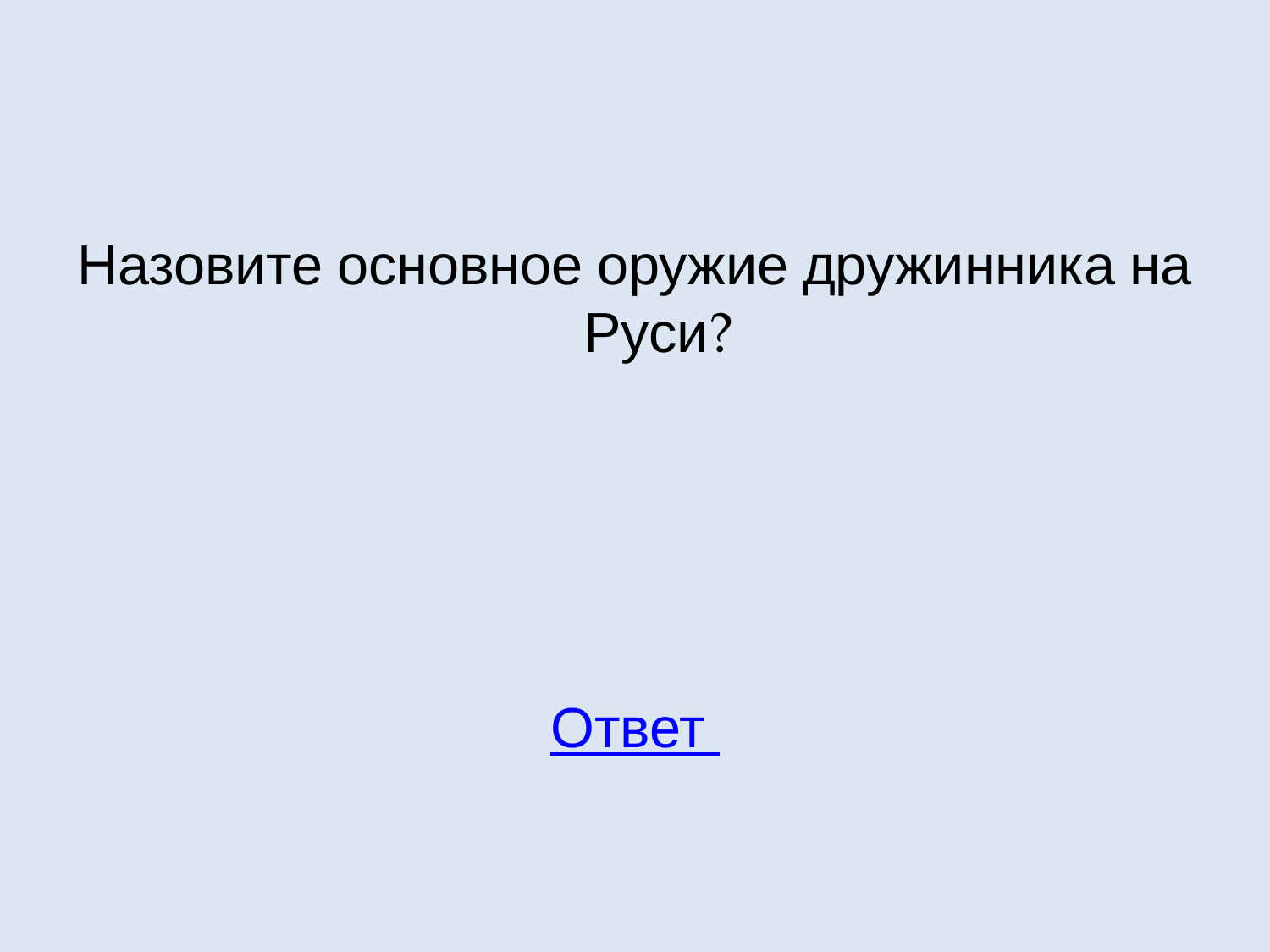

#
Назовите основное оружие дружинника на Руси?

Ответ